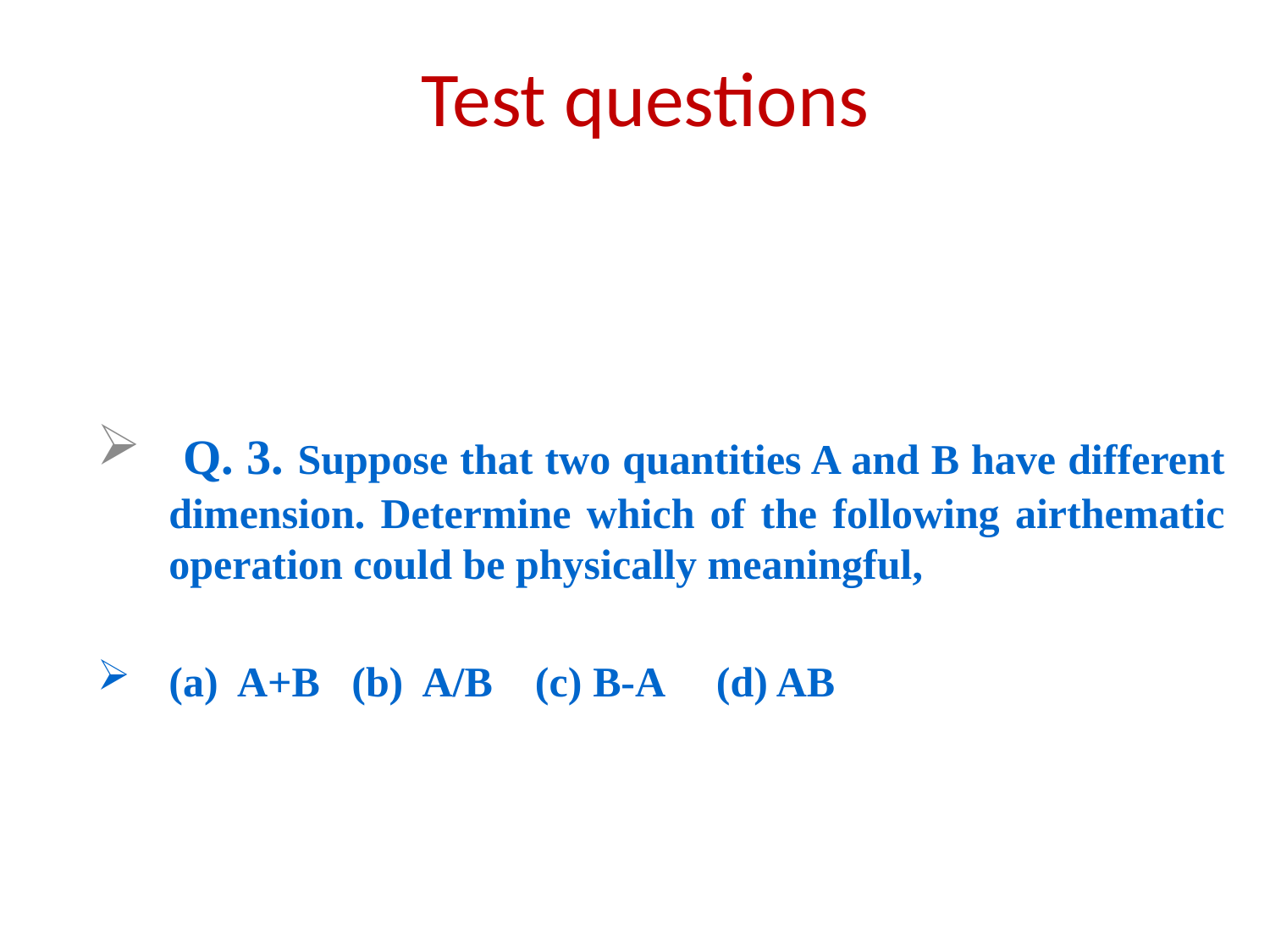

# Test questions

 Q. 3. Suppose that two quantities A and B have different dimension. Determine which of the following airthematic operation could be physically meaningful,

(a)  A+B   (b)  A/B    (c) B-A     (d) AB